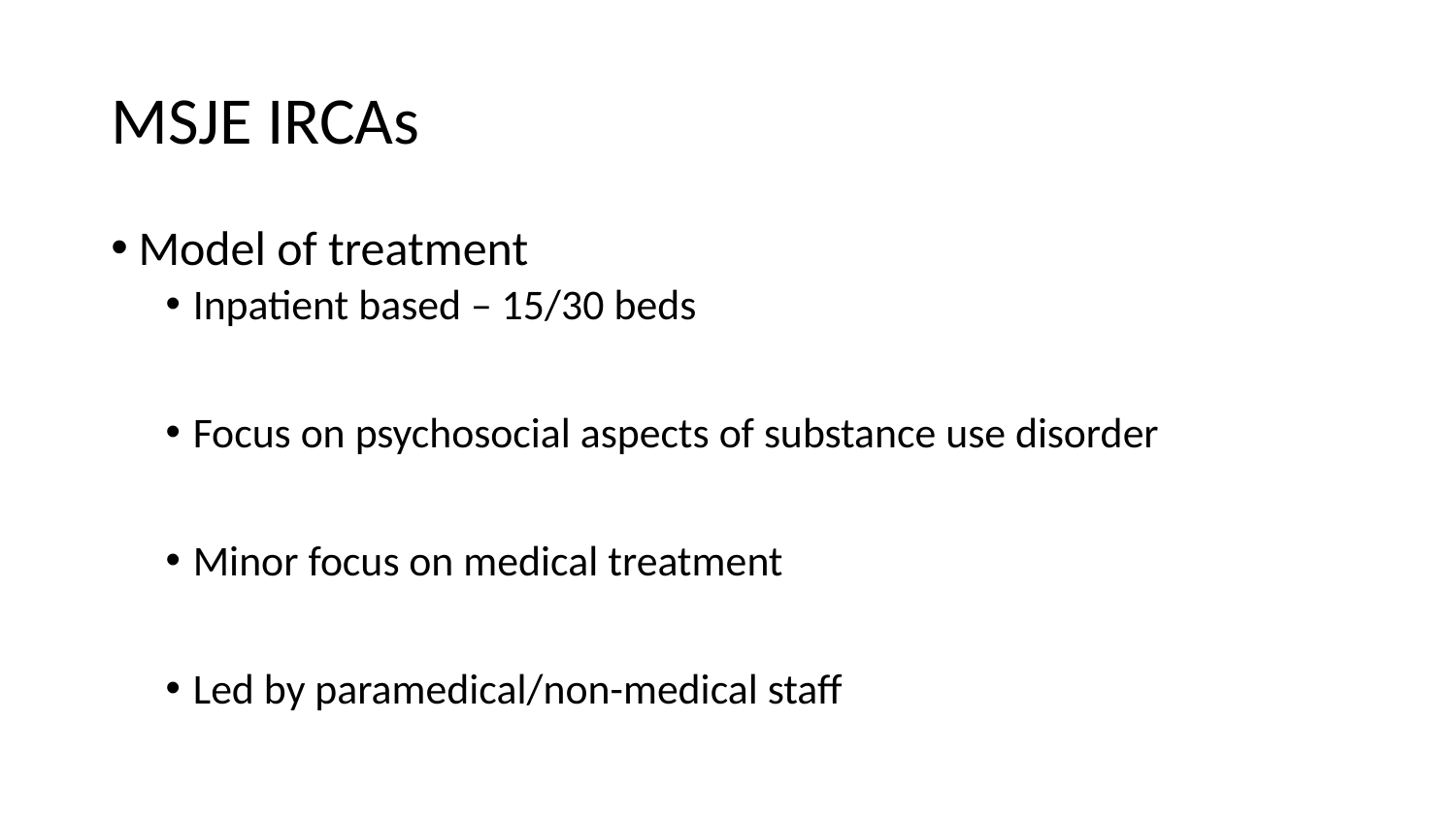

# MSJE IRCAs
Model of treatment
Inpatient based – 15/30 beds

Focus on psychosocial aspects of substance use disorder

Minor focus on medical treatment

Led by paramedical/non-medical staff